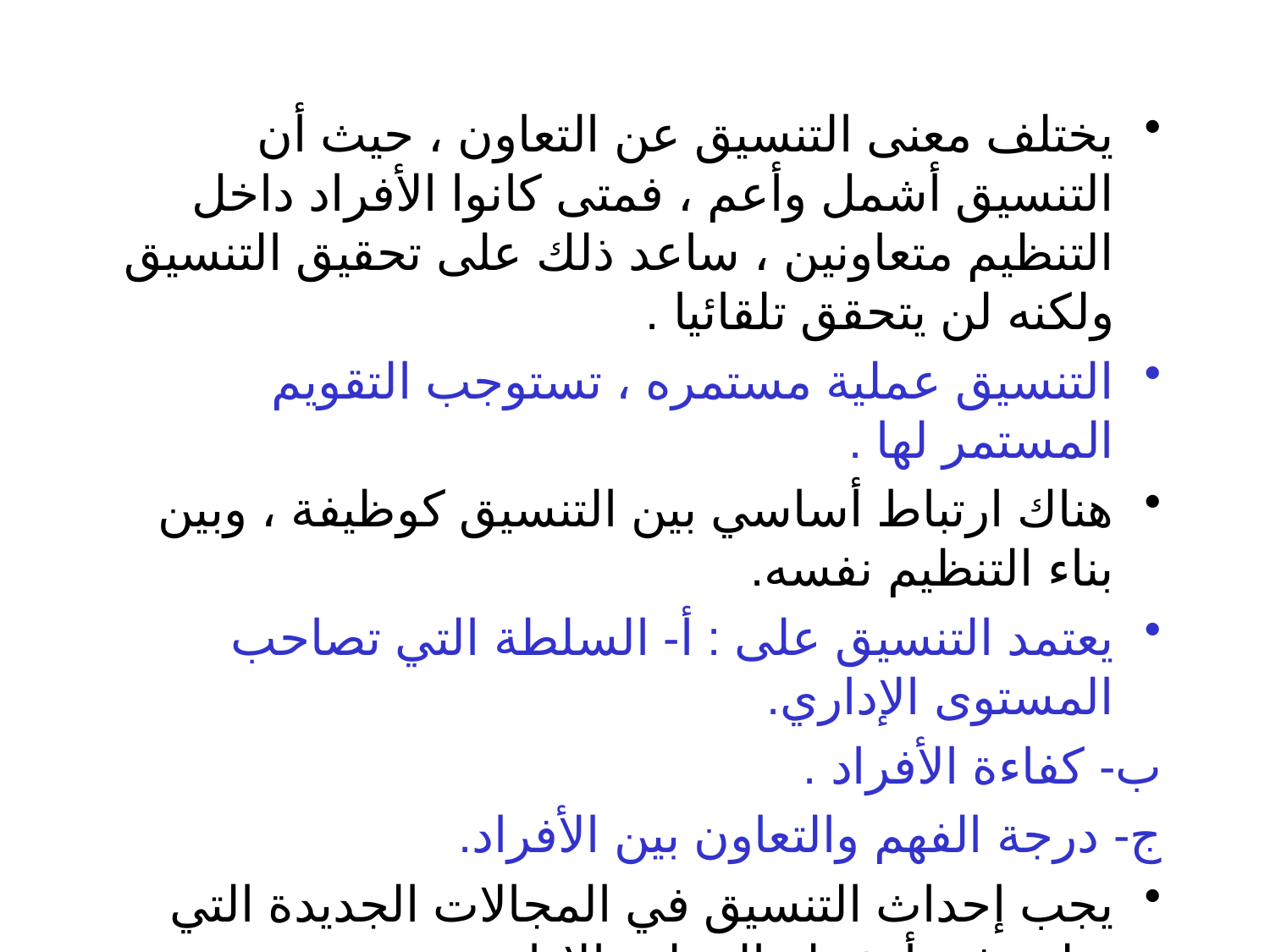

يختلف معنى التنسيق عن التعاون ، حيث أن التنسيق أشمل وأعم ، فمتى كانوا الأفراد داخل التنظيم متعاونين ، ساعد ذلك على تحقيق التنسيق ولكنه لن يتحقق تلقائيا .
التنسيق عملية مستمره ، تستوجب التقويم المستمر لها .
هناك ارتباط أساسي بين التنسيق كوظيفة ، وبين بناء التنظيم نفسه.
يعتمد التنسيق على : أ- السلطة التي تصاحب المستوى الإداري.
ب- كفاءة الأفراد .
ج- درجة الفهم والتعاون بين الأفراد.
يجب إحداث التنسيق في المجالات الجديدة التي تظهر في أنشطة التنظيم الإداري .